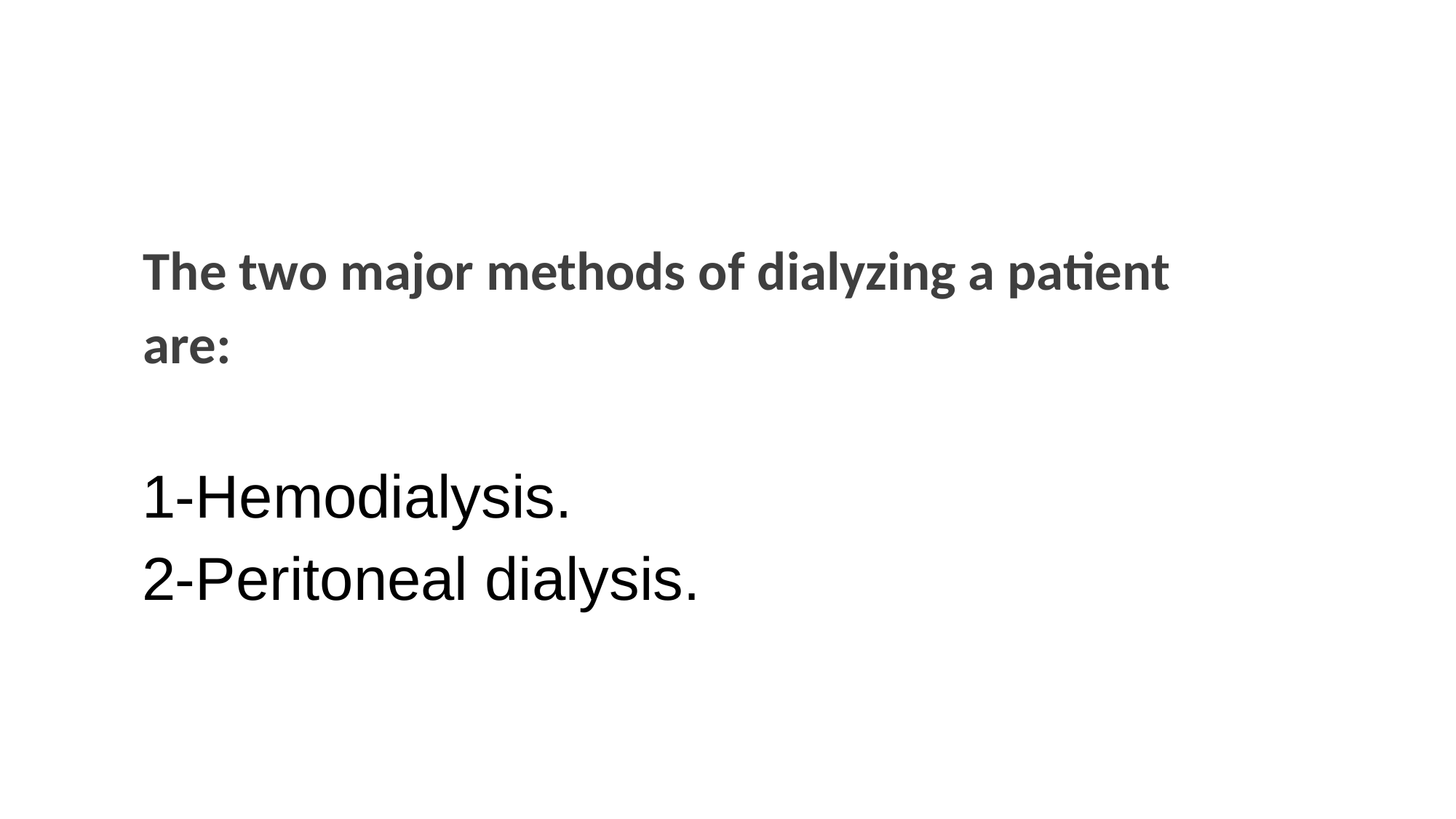

The two major methods of dialyzing a patient are:

1-Hemodialysis.
2-Peritoneal dialysis.